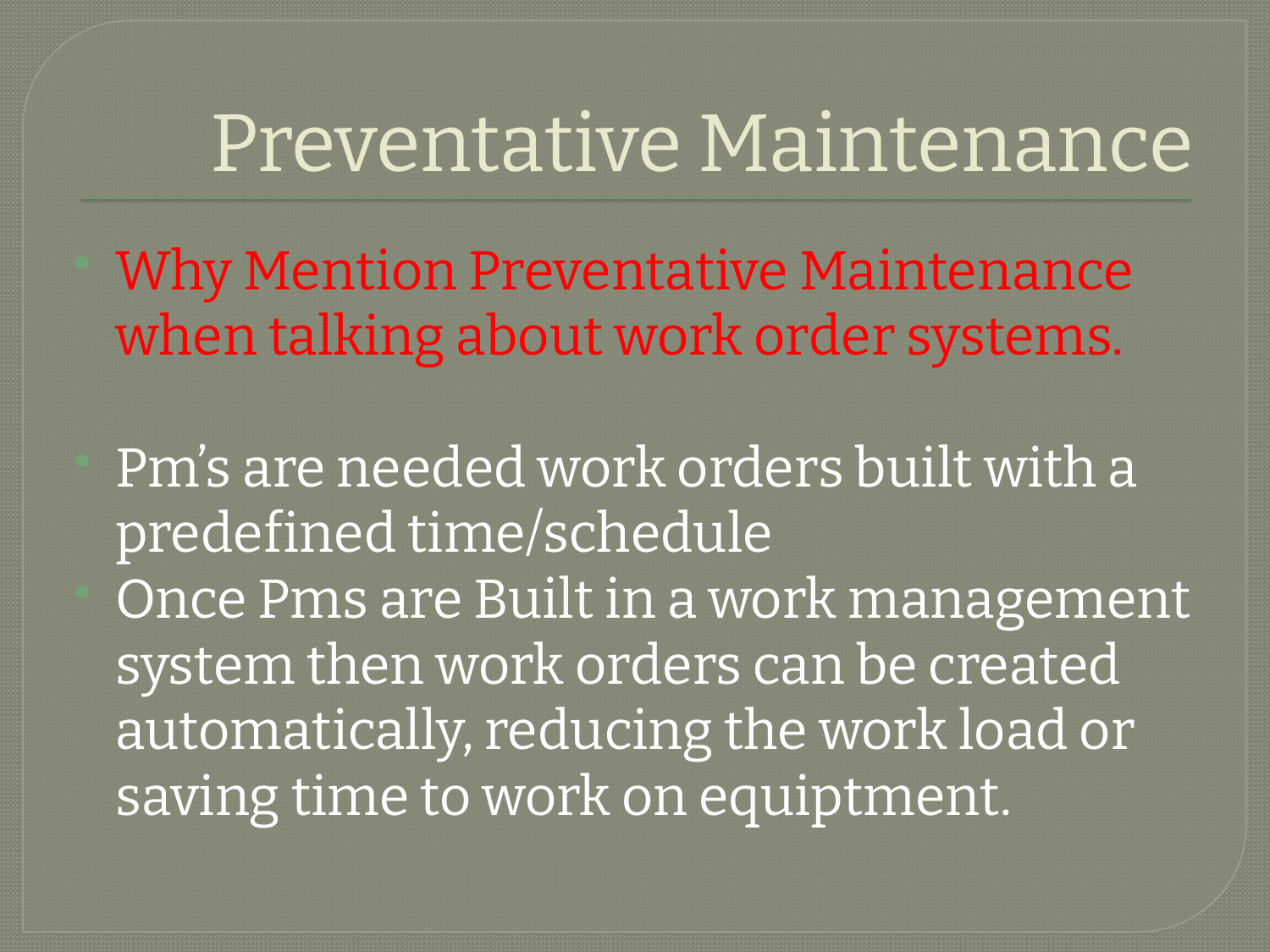

# Preventative Maintenance
Why Mention Preventative Maintenance when talking about work order systems.

Pm’s are needed work orders built with a predefined time/schedule
Once Pms are Built in a work management system then work orders can be created automatically, reducing the work load or saving time to work on equiptment.